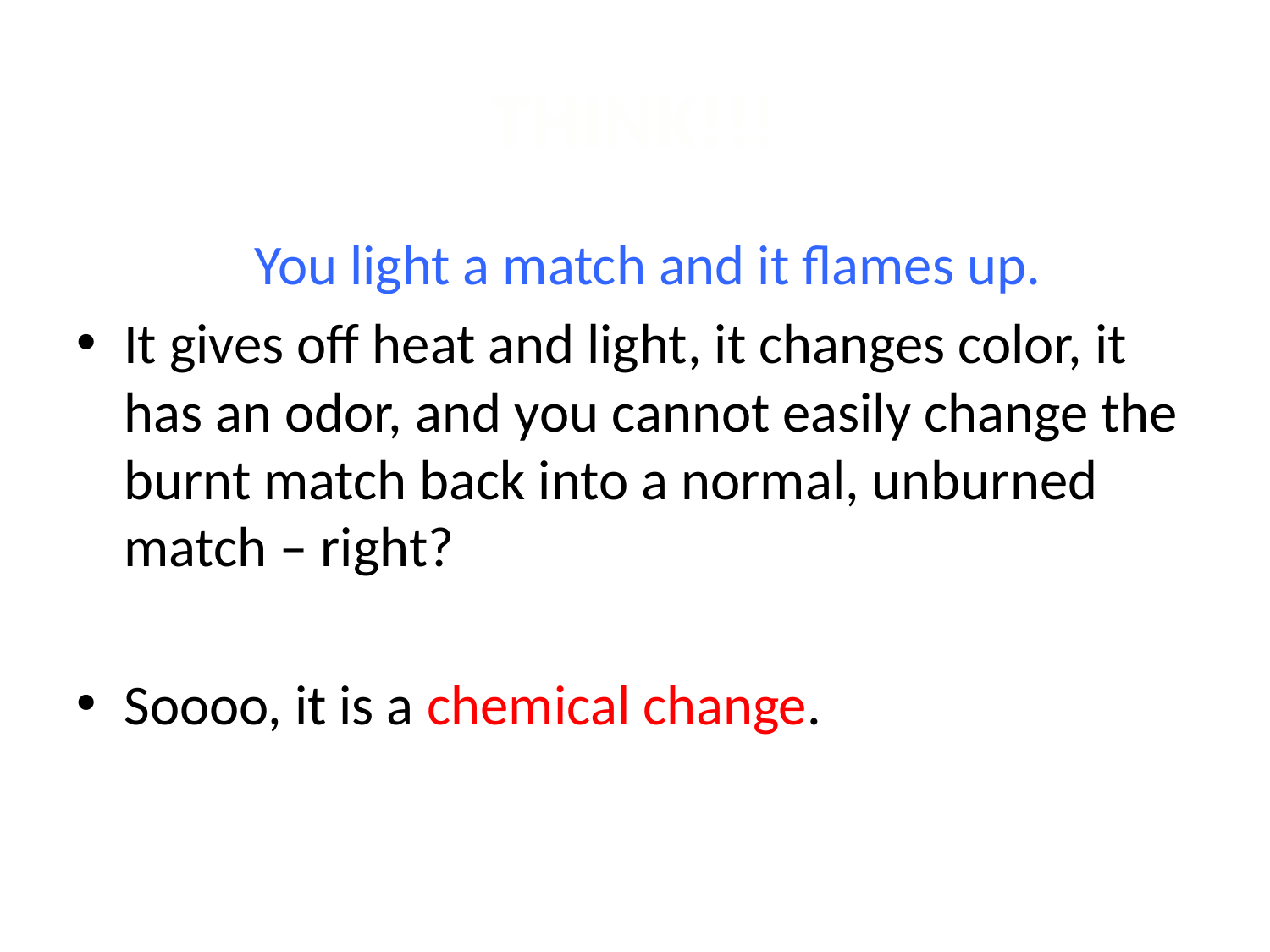

# THINK!!!
  You light a match and it flames up.
It gives off heat and light, it changes color, it has an odor, and you cannot easily change the burnt match back into a normal, unburned match – right?

Soooo, it is a chemical change.